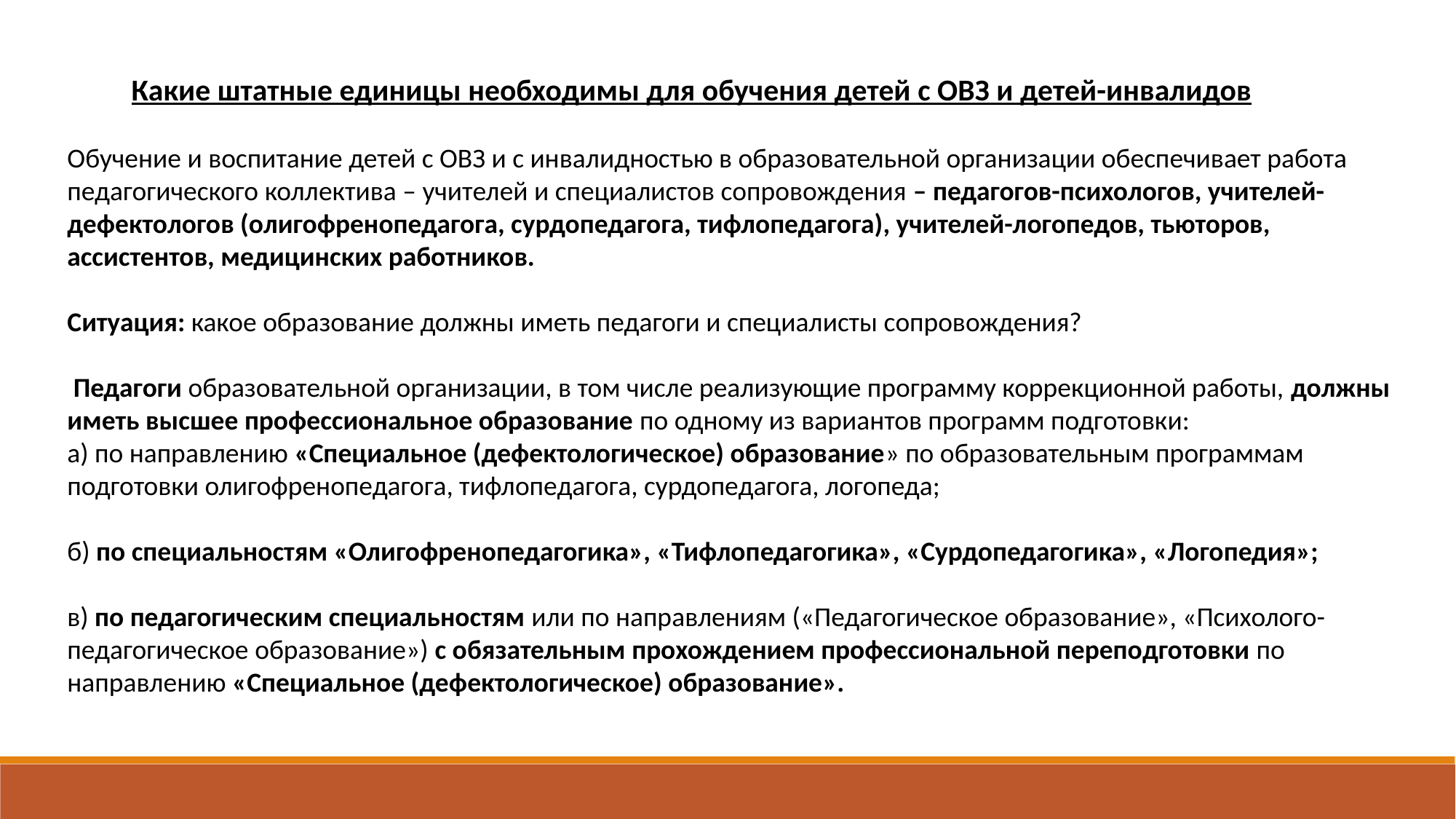

Какие штатные единицы необходимы для обучения детей с ОВЗ и детей-инвалидов
Обучение и воспитание детей с ОВЗ и с инвалидностью в образовательной организации обеспечивает работа педагогического коллектива – учителей и специалистов сопровождения – педагогов-психологов, учителей-дефектологов (олигофренопедагога, сурдопедагога, тифлопедагога), учителей-логопедов, тьюторов, ассистентов, медицинских работников.

Ситуация: какое образование должны иметь педагоги и специалисты сопровождения?

 Педагоги образовательной организации, в том числе реализующие программу коррекционной работы, должны иметь высшее профессиональное образование по одному из вариантов программ подготовки:
а) по направлению «Специальное (дефектологическое) образование» по образовательным программам подготовки олигофренопедагога, тифлопедагога, сурдопедагога, логопеда;

б) по специальностям «Олигофренопедагогика», «Тифлопедагогика», «Сурдопедагогика», «Логопедия»;

в) по педагогическим специальностям или по направлениям («Педагогическое образование», «Психолого-педагогическое образование») с обязательным прохождением профессиональной переподготовки по направлению «Специальное (дефектологическое) образование».